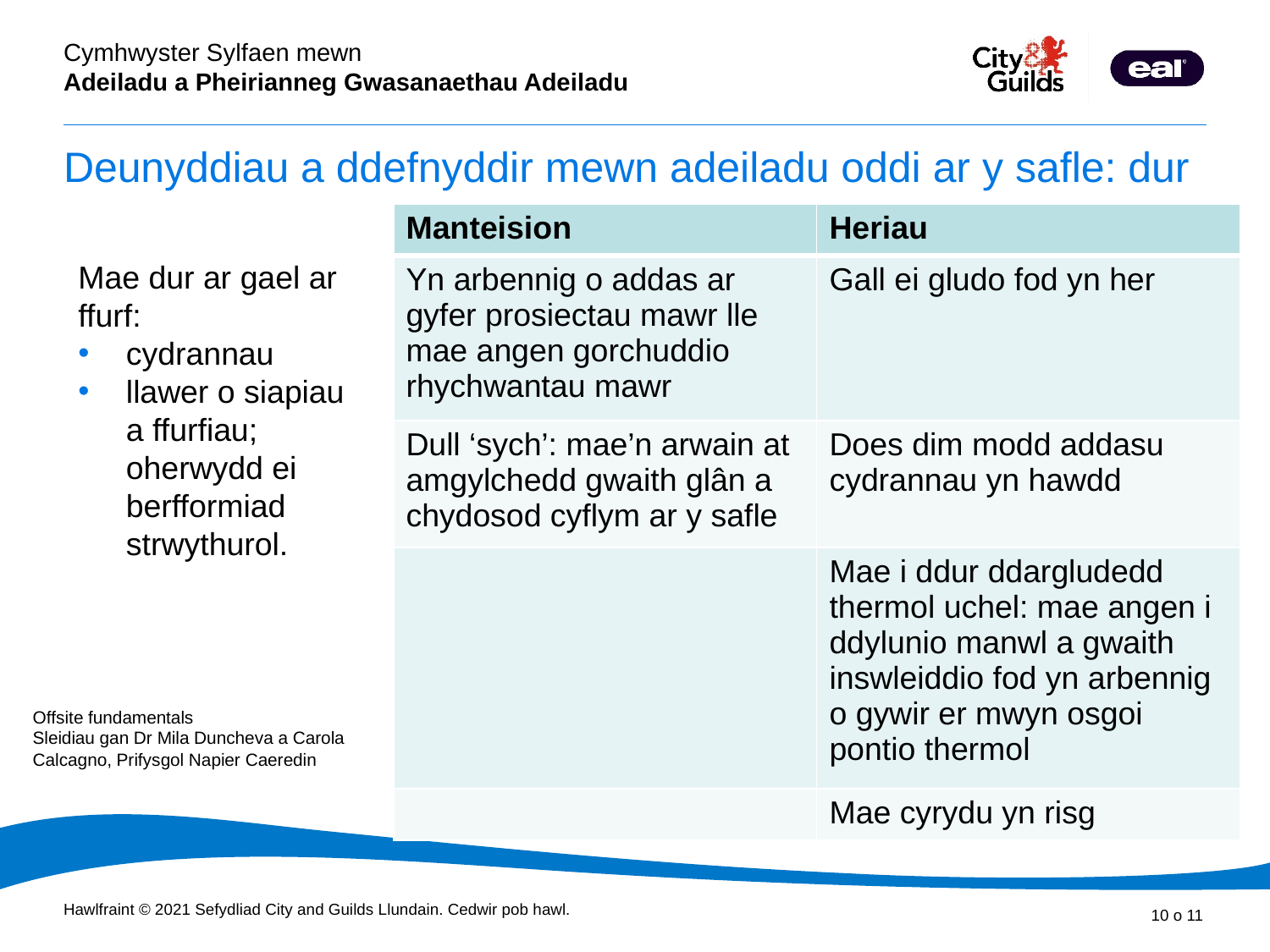

# Deunyddiau a ddefnyddir mewn adeiladu oddi ar y safle: dur

| Manteision | Heriau |
| --- | --- |
| Yn arbennig o addas ar gyfer prosiectau mawr lle mae angen gorchuddio rhychwantau mawr | Gall ei gludo fod yn her |
| Dull ‘sych’: mae’n arwain at amgylchedd gwaith glân a chydosod cyflym ar y safle | Does dim modd addasu cydrannau yn hawdd |
|  | Mae i ddur ddargludedd thermol uchel: mae angen i ddylunio manwl a gwaith inswleiddio fod yn arbennig o gywir er mwyn osgoi pontio thermol |
|  | Mae cyrydu yn risg |
Mae dur ar gael ar ffurf:
cydrannau
llawer o siapiau a ffurfiau; oherwydd ei berfformiad strwythurol.

Offsite fundamentals
Sleidiau gan Dr Mila Duncheva a Carola Calcagno, Prifysgol Napier Caeredin